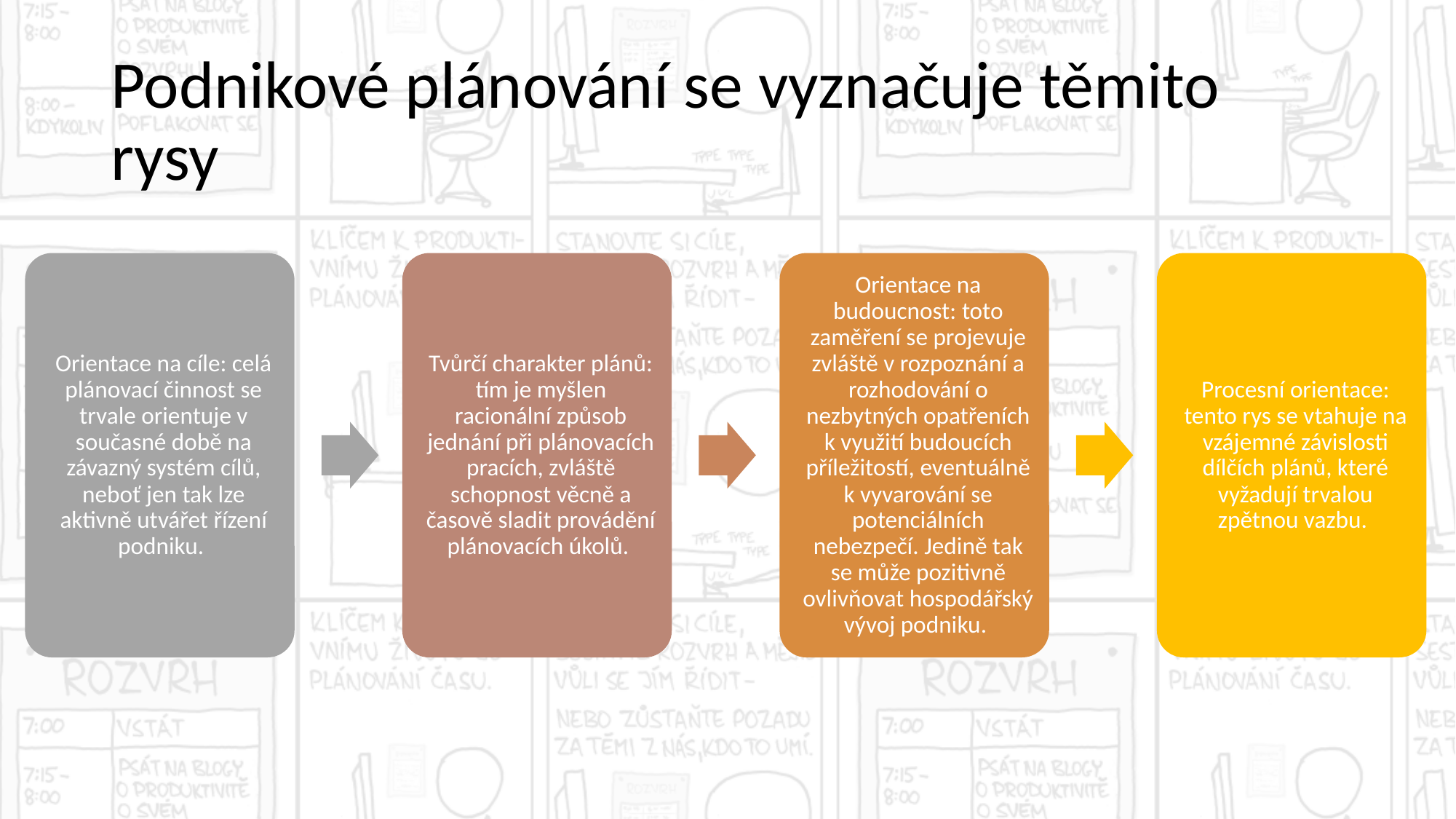

# Podnikové plánování se vyznačuje těmito rysy
Orientace na cíle: celá plánovací činnost se trvale orientuje v současné době na závazný systém cílů, neboť jen tak lze aktivně utvářet řízení podniku.

Tvůrčí charakter plánů: tím je myšlen racionální způsob jednání při plánovacích pracích, zvláště schopnost věcně a časově sladit provádění plánovacích úkolů.

Orientace na budoucnost: toto zaměření se projevuje zvláště v rozpoznání a rozhodování o nezbytných opatřeních k využití budoucích příležitostí, eventuálně k vyvarování se potenciálních nebezpečí. Jedině tak se může pozitivně ovlivňovat hospodářský vývoj podniku.

Procesní orientace: tento rys se vtahuje na vzájemné závislosti dílčích plánů, které vyžadují trvalou zpětnou vazbu.